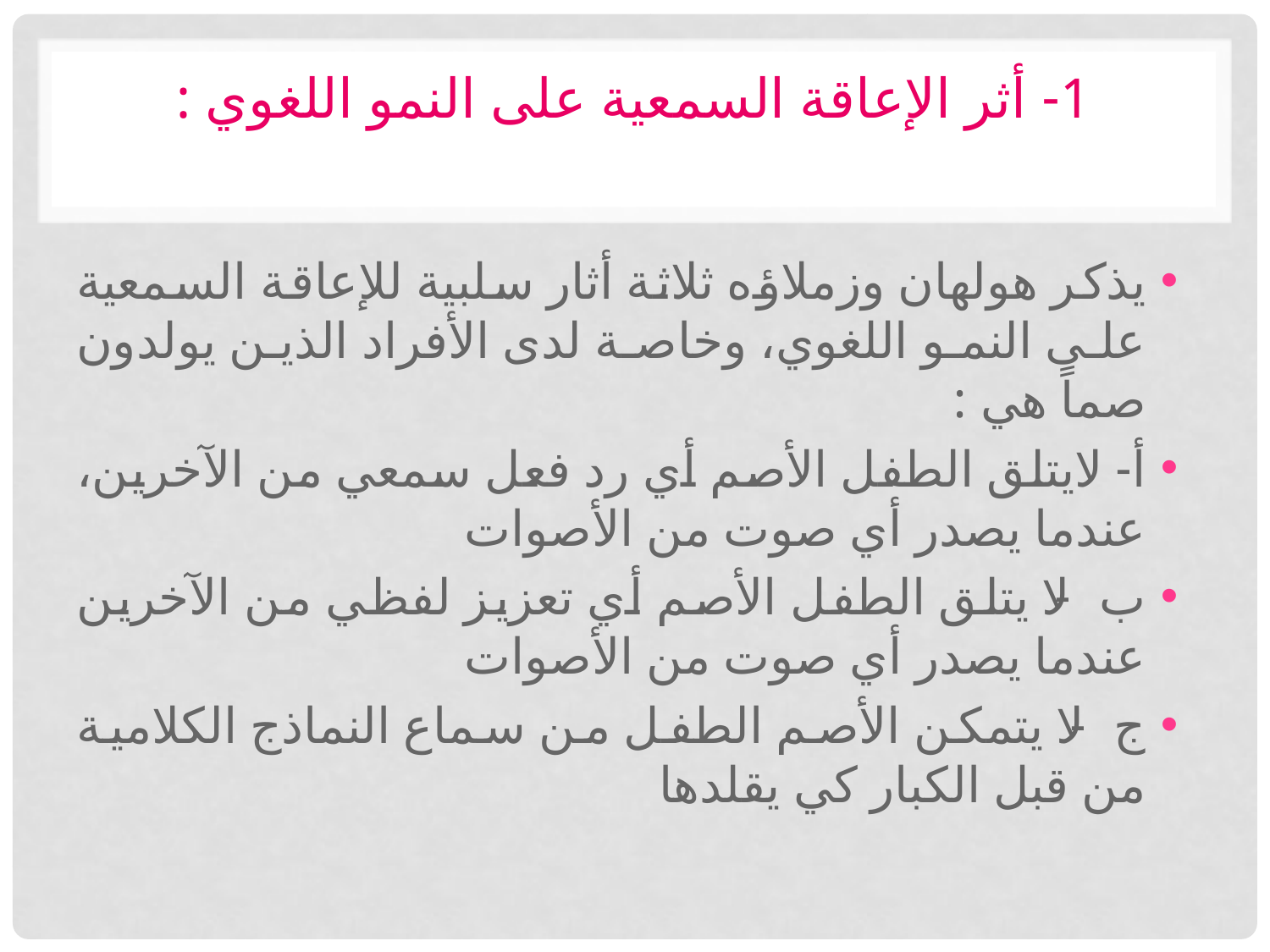

# 1- أثر الإعاقة السمعية على النمو اللغوي :
يذكر هولهان وزملاؤه ثلاثة أثار سلبية للإعاقة السمعية على النمو اللغوي، وخاصة لدى الأفراد الذين يولدون صماً هي :
أ- لايتلق الطفل الأصم أي رد فعل سمعي من الآخرين، عندما يصدر أي صوت من الأصوات
ب- لا يتلق الطفل الأصم أي تعزيز لفظي من الآخرين عندما يصدر أي صوت من الأصوات
ج- لا يتمكن الأصم الطفل من سماع النماذج الكلامية من قبل الكبار كي يقلدها